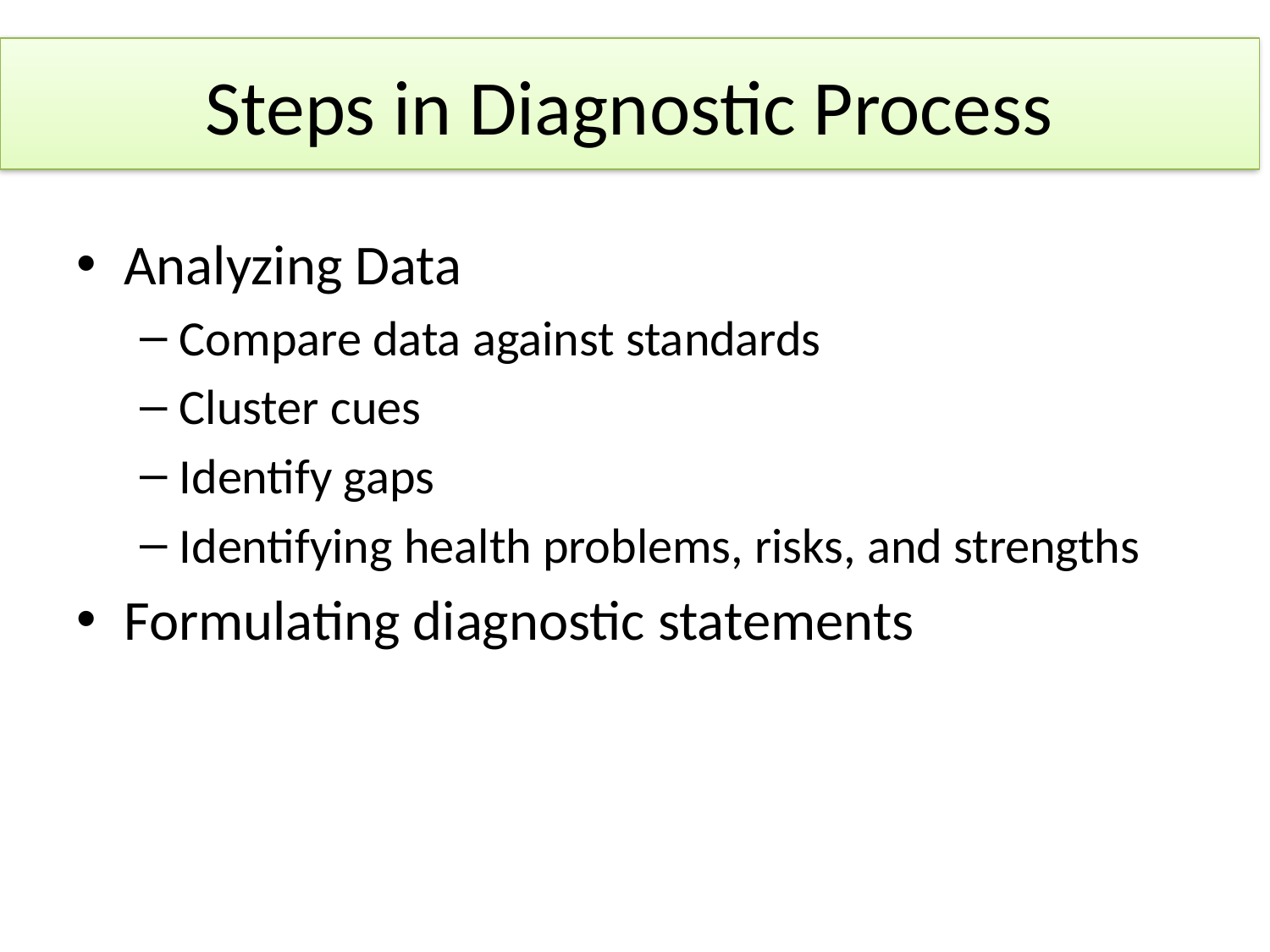

# Steps in Diagnostic Process
Analyzing Data
Compare data against standards
Cluster cues
Identify gaps
Identifying health problems, risks, and strengths
Formulating diagnostic statements